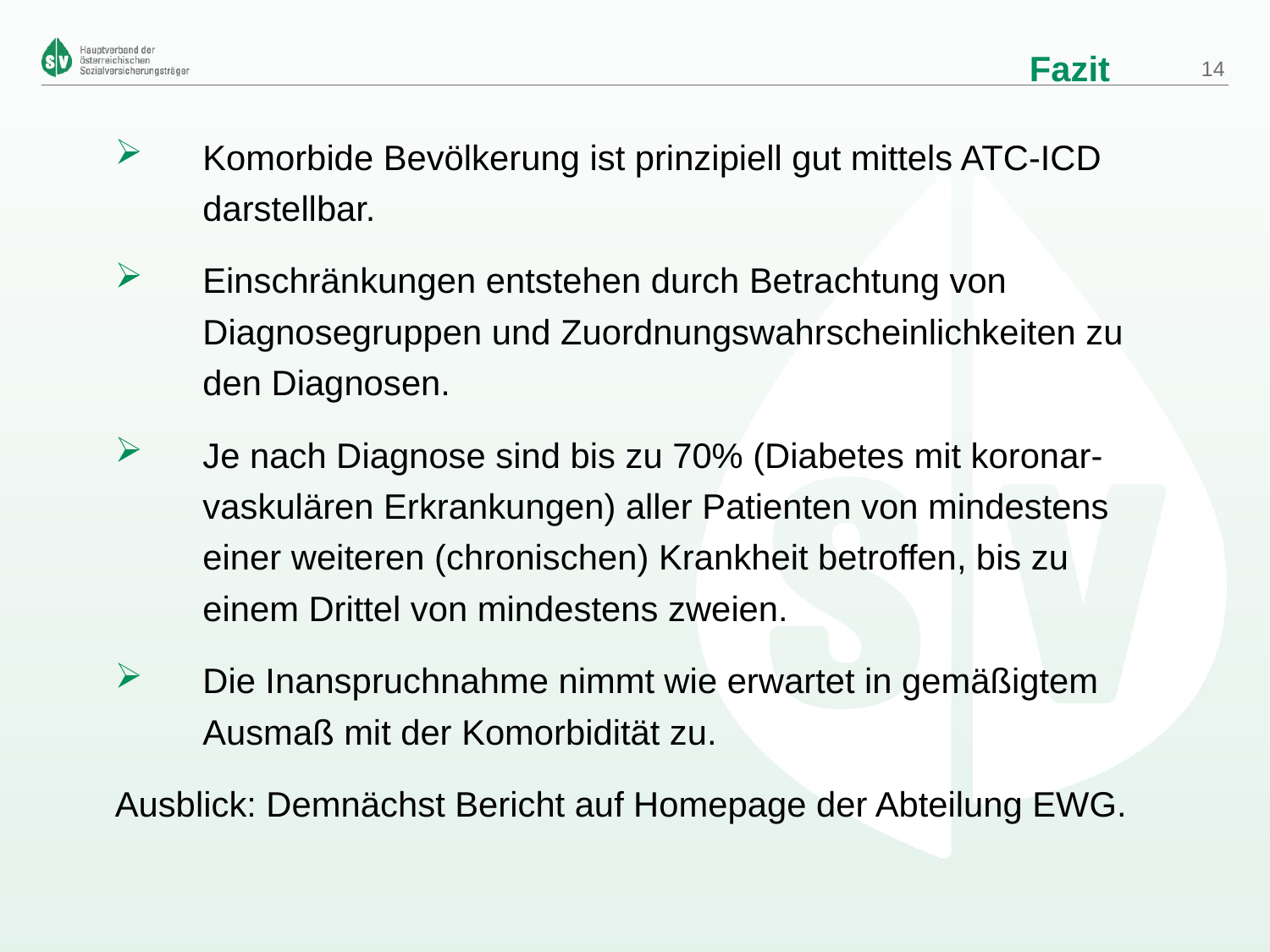

# Fazit
14
Komorbide Bevölkerung ist prinzipiell gut mittels ATC-ICD darstellbar.
Einschränkungen entstehen durch Betrachtung von Diagnosegruppen und Zuordnungswahrscheinlichkeiten zu den Diagnosen.
Je nach Diagnose sind bis zu 70% (Diabetes mit koronar-vaskulären Erkrankungen) aller Patienten von mindestens einer weiteren (chronischen) Krankheit betroffen, bis zu einem Drittel von mindestens zweien.
Die Inanspruchnahme nimmt wie erwartet in gemäßigtem Ausmaß mit der Komorbidität zu.
Ausblick: Demnächst Bericht auf Homepage der Abteilung EWG.